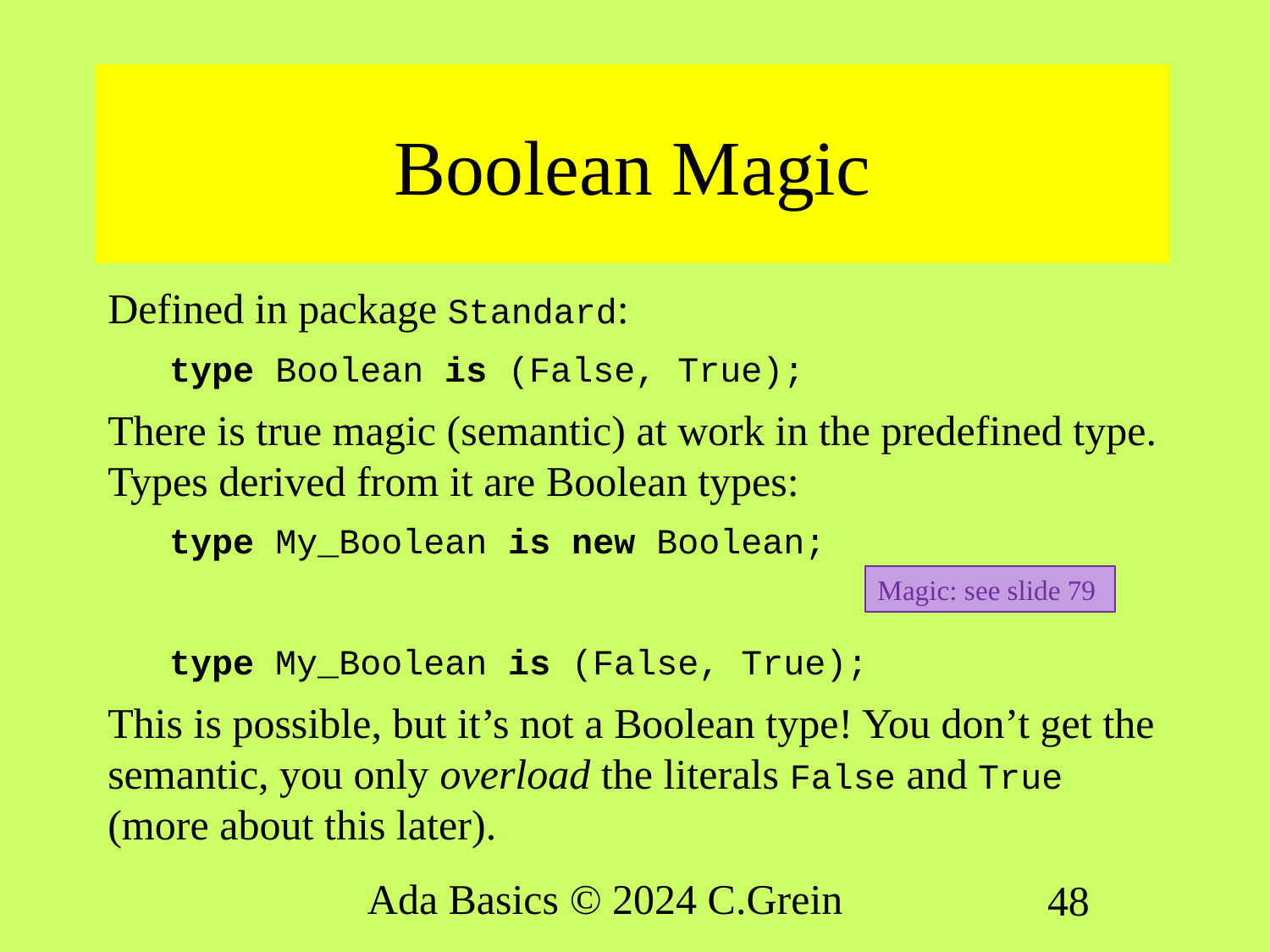

# Boolean Magic
Defined in package Standard:
type Boolean is (False, True);
There is true magic (semantic) at work in the predefined type. Types derived from it are Boolean types:
type My_Boolean is new Boolean;

type My_Boolean is (False, True);
This is possible, but it’s not a Boolean type! You don’t get the semantic, you only overload the literals False and True (more about this later).
Magic: see slide 79
Ada Basics © 2024 C.Grein
48